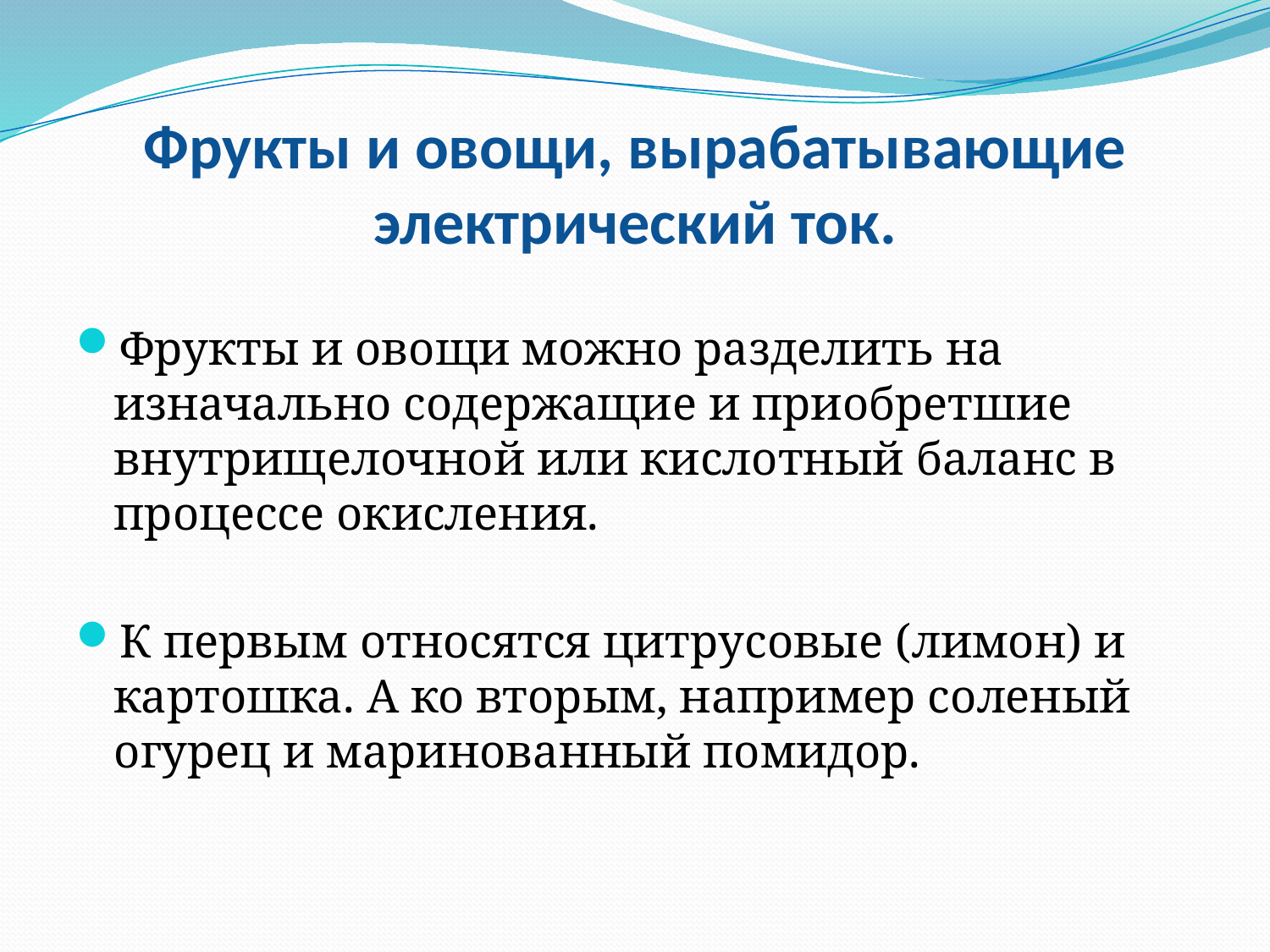

# Фрукты и овощи, вырабатывающие электрический ток.
Фрукты и овощи можно разделить на изначально содержащие и приобретшие внутрищелочной или кислотный баланс в процессе окисления.

К первым относятся цитрусовые (лимон) и картошка. А ко вторым, например соленый огурец и маринованный помидор.